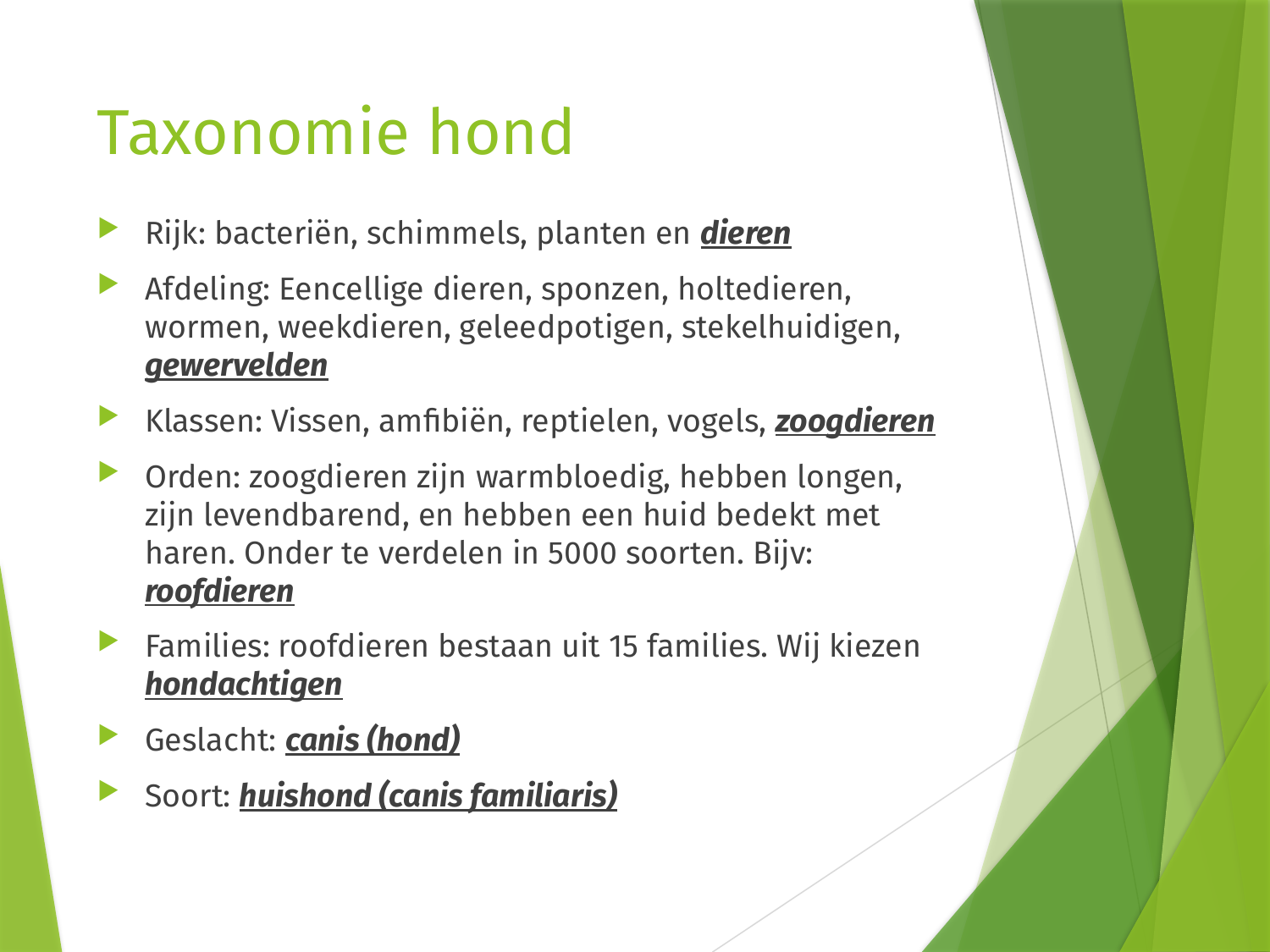

# Taxonomie hond
Rijk: bacteriën, schimmels, planten en dieren
Afdeling: Eencellige dieren, sponzen, holtedieren, wormen, weekdieren, geleedpotigen, stekelhuidigen, gewervelden
Klassen: Vissen, amfibiën, reptielen, vogels, zoogdieren
Orden: zoogdieren zijn warmbloedig, hebben longen, zijn levendbarend, en hebben een huid bedekt met haren. Onder te verdelen in 5000 soorten. Bijv: roofdieren
Families: roofdieren bestaan uit 15 families. Wij kiezen hondachtigen
Geslacht: canis (hond)
Soort: huishond (canis familiaris)